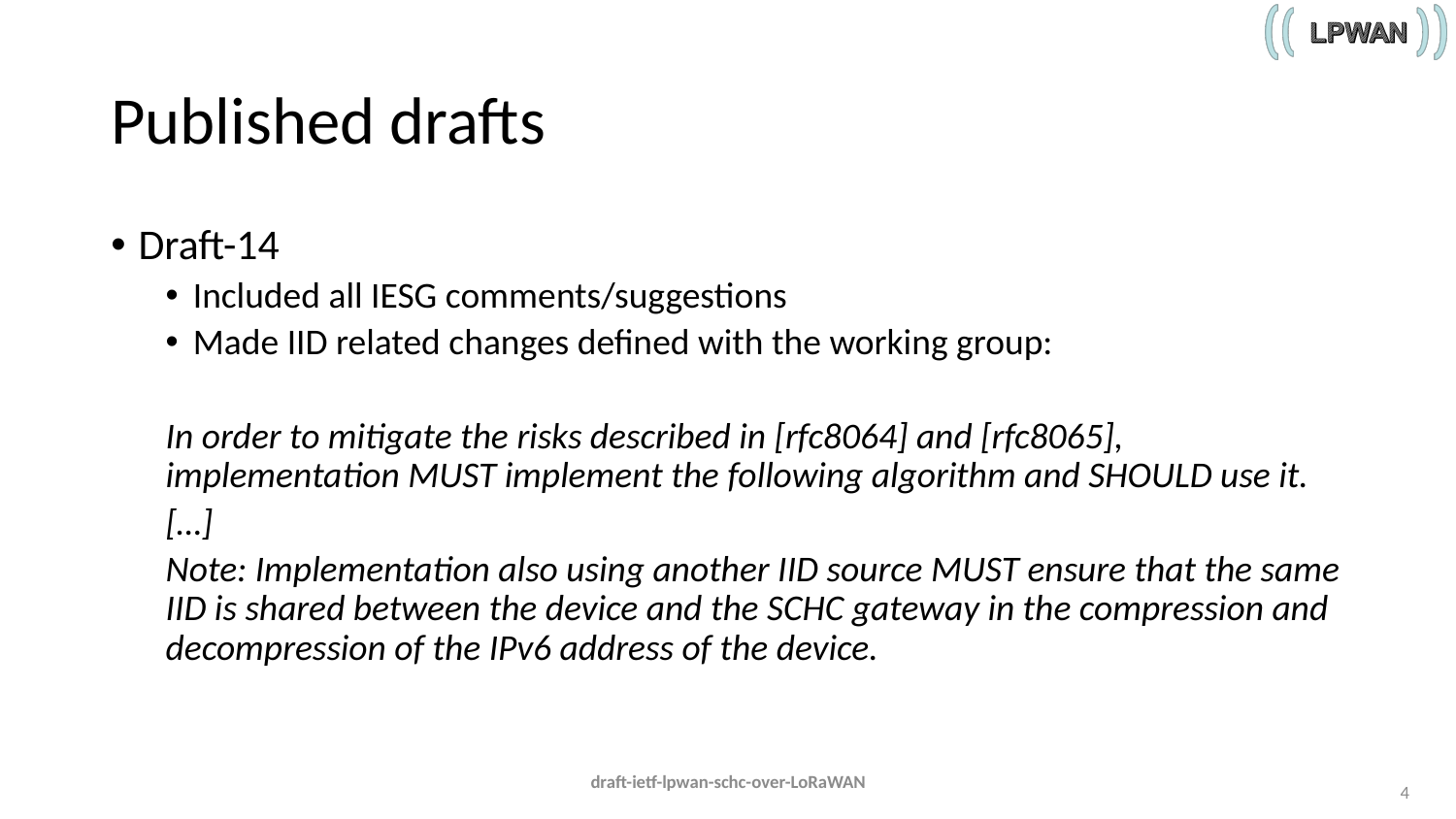

# Published drafts
Draft-14
Included all IESG comments/suggestions
Made IID related changes defined with the working group:

In order to mitigate the risks described in [rfc8064] and [rfc8065], implementation MUST implement the following algorithm and SHOULD use it.
[…]
Note: Implementation also using another IID source MUST ensure that the same IID is shared between the device and the SCHC gateway in the compression and decompression of the IPv6 address of the device.

draft-ietf-lpwan-schc-over-LoRaWAN
4